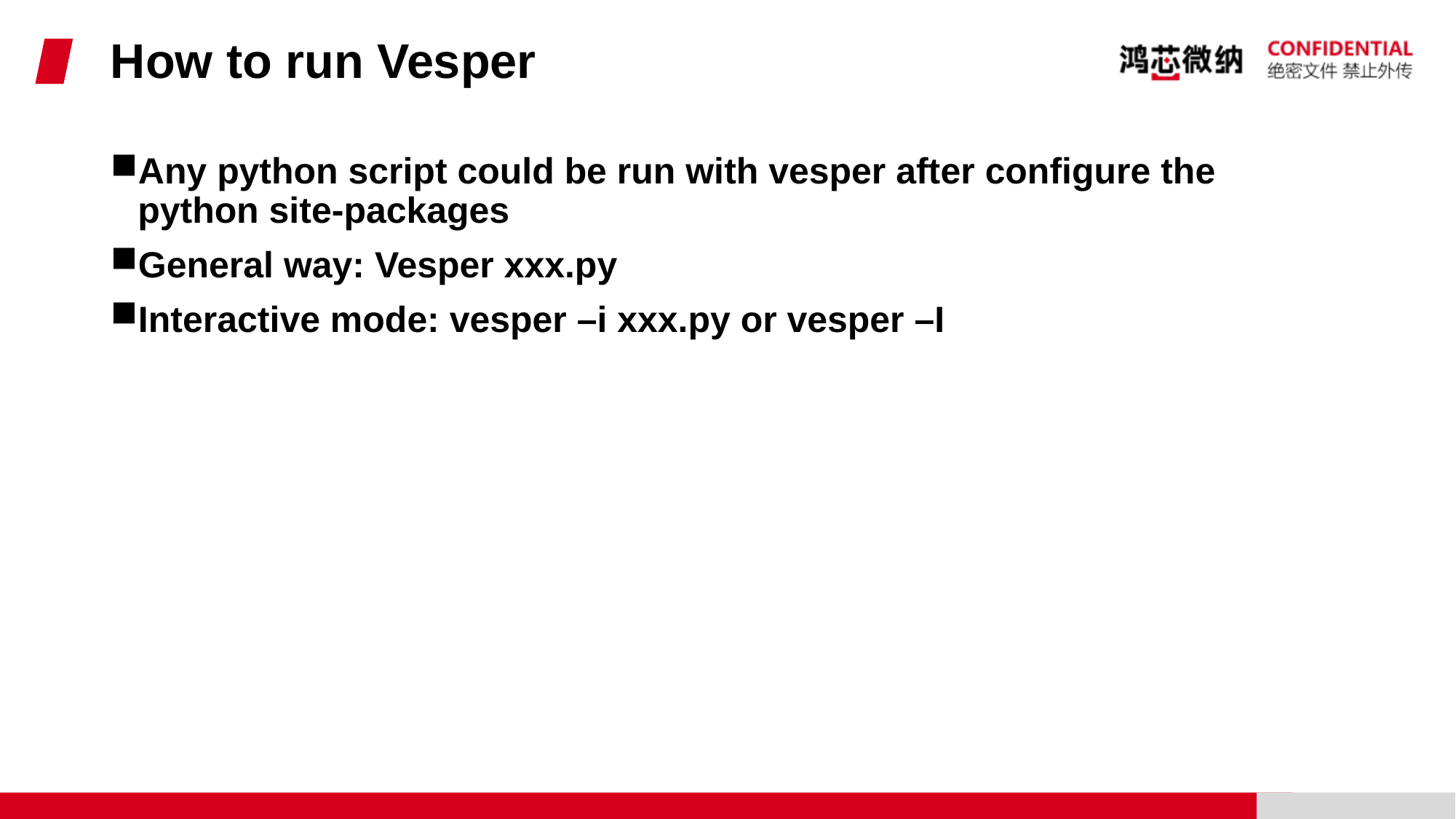

# How to run Vesper
Any python script could be run with vesper after configure the python site-packages
General way: Vesper xxx.py
Interactive mode: vesper –i xxx.py or vesper –I